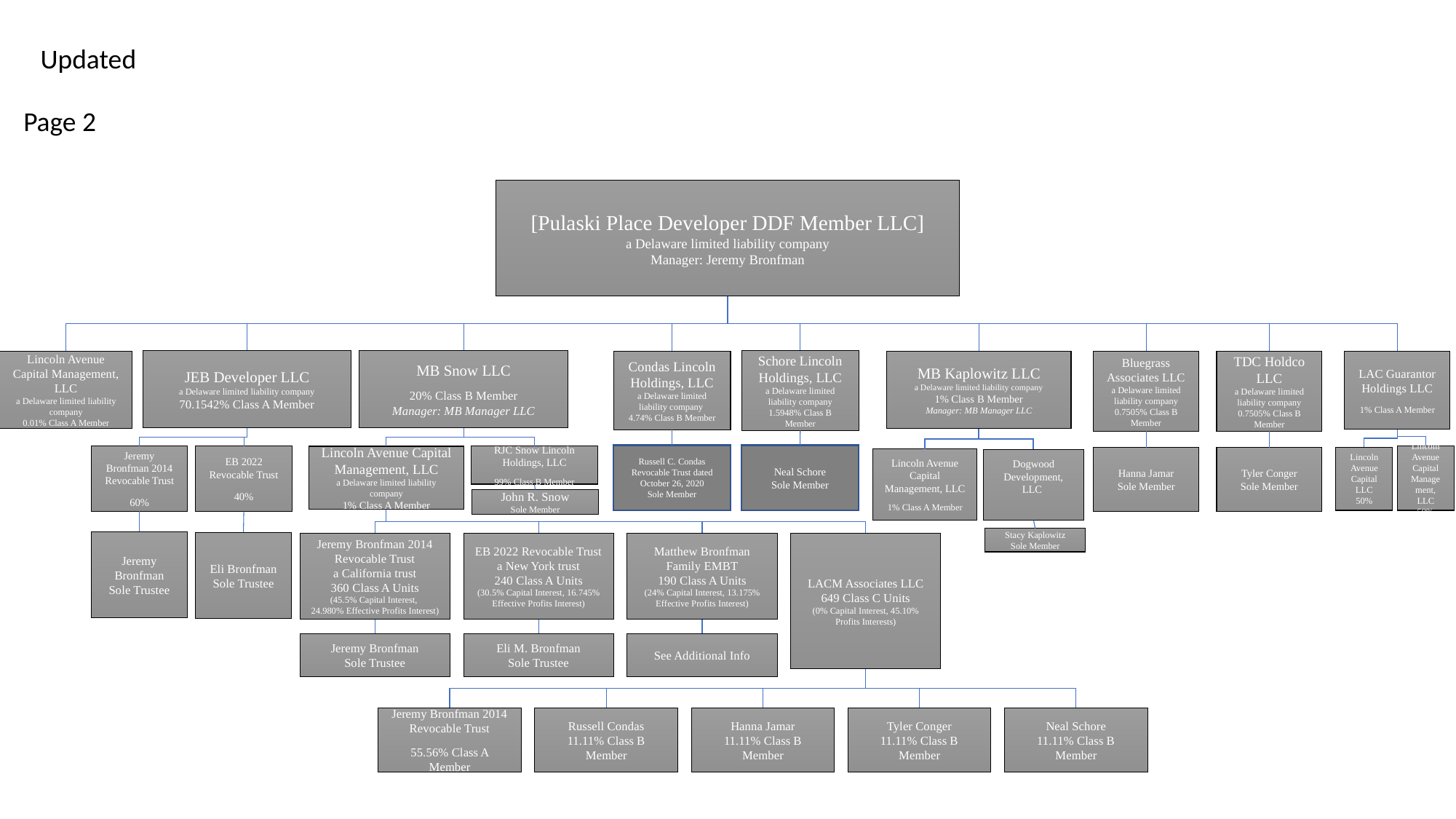

Updated
Page 2
[Pulaski Place Developer DDF Member LLC]
a Delaware limited liability company
Manager: Jeremy Bronfman
MB Snow LLC

20% Class B Member
Manager: MB Manager LLC
JEB Developer LLC
a Delaware limited liability company
70.1542% Class A Member
Schore Lincoln Holdings, LLC
a Delaware limited liability company
1.5948% Class B Member
Lincoln Avenue Capital Management, LLC
a Delaware limited liability company
0.01% Class A Member
MB Kaplowitz LLC
a Delaware limited liability company
1% Class B Member
Manager: MB Manager LLC
LAC Guarantor Holdings LLC

1% Class A Member
TDC Holdco LLC
a Delaware limited liability company
0.7505% Class B Member
Condas Lincoln Holdings, LLC
a Delaware limited liability company
4.74% Class B Member
Bluegrass
Associates LLC
a Delaware limited liability company
0.7505% Class B Member
Russell C. Condas Revocable Trust dated October 26, 2020
Sole Member
Neal Schore
Sole Member
Jeremy Bronfman 2014 Revocable Trust

60%
RJC Snow Lincoln
Holdings, LLC

99% Class B Member
EB 2022 Revocable Trust

40%
Lincoln Avenue Capital Management, LLC
a Delaware limited liability company
1% Class A Member
Lincoln Avenue Capital Management, LLC
50%
Lincoln Avenue Capital LLC
50%
Tyler Conger
Sole Member
Hanna Jamar
Sole Member
Lincoln Avenue Capital Management, LLC

1% Class A Member
Dogwood Development, LLC

John R. Snow
Sole Member
Stacy Kaplowitz
Sole Member
Jeremy Bronfman
Sole Trustee
Eli Bronfman
Sole Trustee
LACM Associates LLC
649 Class C Units
(0% Capital Interest, 45.10% Profits Interests)
Jeremy Bronfman 2014 Revocable Trust
a California trust
360 Class A Units
(45.5% Capital Interest,
24.980% Effective Profits Interest)
EB 2022 Revocable Trust
a New York trust
240 Class A Units
(30.5% Capital Interest, 16.745% Effective Profits Interest)
Matthew Bronfman Family EMBT
190 Class A Units
(24% Capital Interest, 13.175% Effective Profits Interest)
Jeremy Bronfman
Sole Trustee
Eli M. Bronfman
Sole Trustee
See Additional Info
Jeremy Bronfman 2014 Revocable Trust

55.56% Class A Member
Russell Condas
11.11% Class B Member
Hanna Jamar
11.11% Class B Member
Tyler Conger
11.11% Class B Member
Neal Schore
11.11% Class B Member